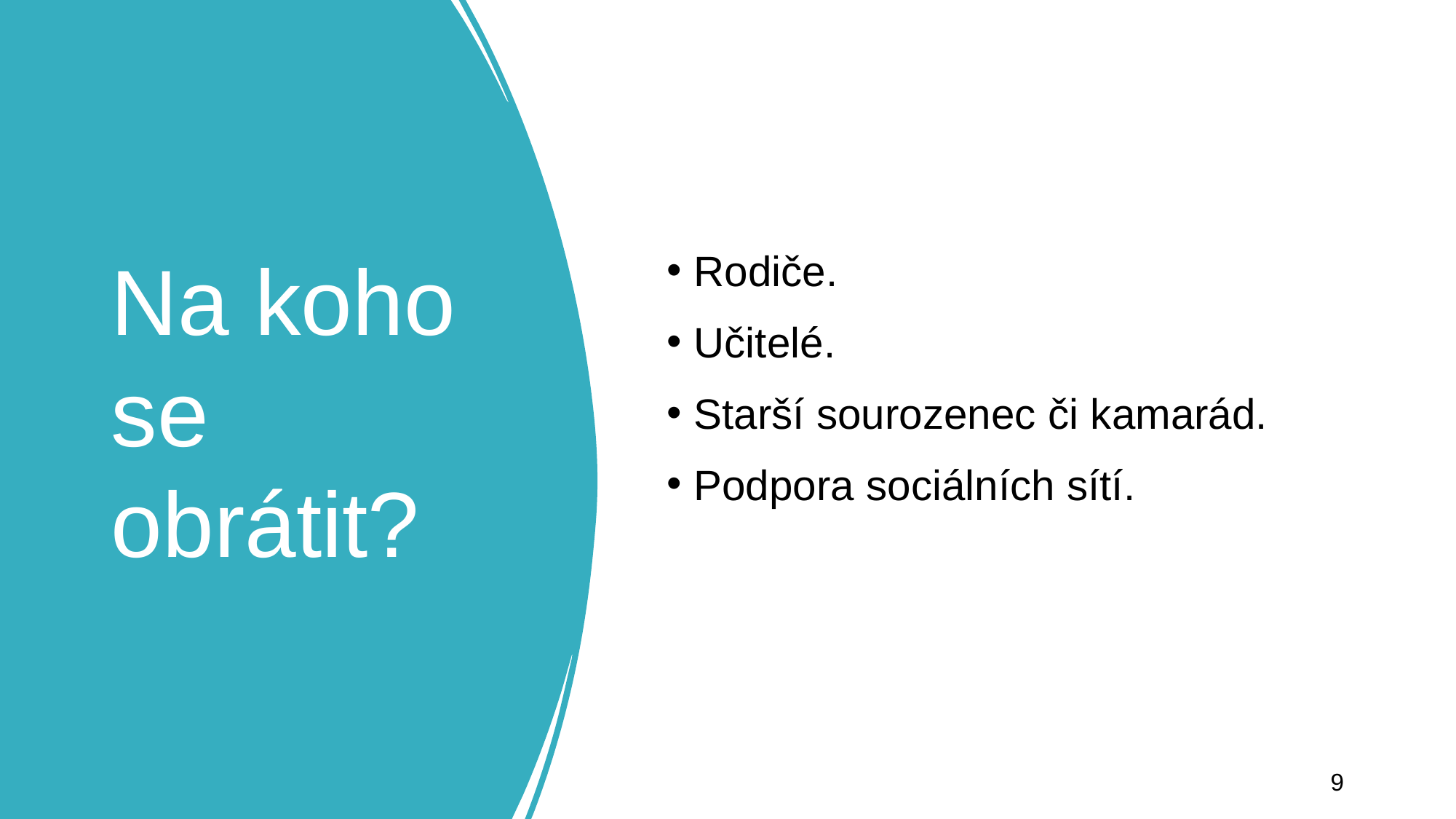

# Na koho se obrátit?
Rodiče.
Učitelé.
Starší sourozenec či kamarád.
Podpora sociálních sítí.

9